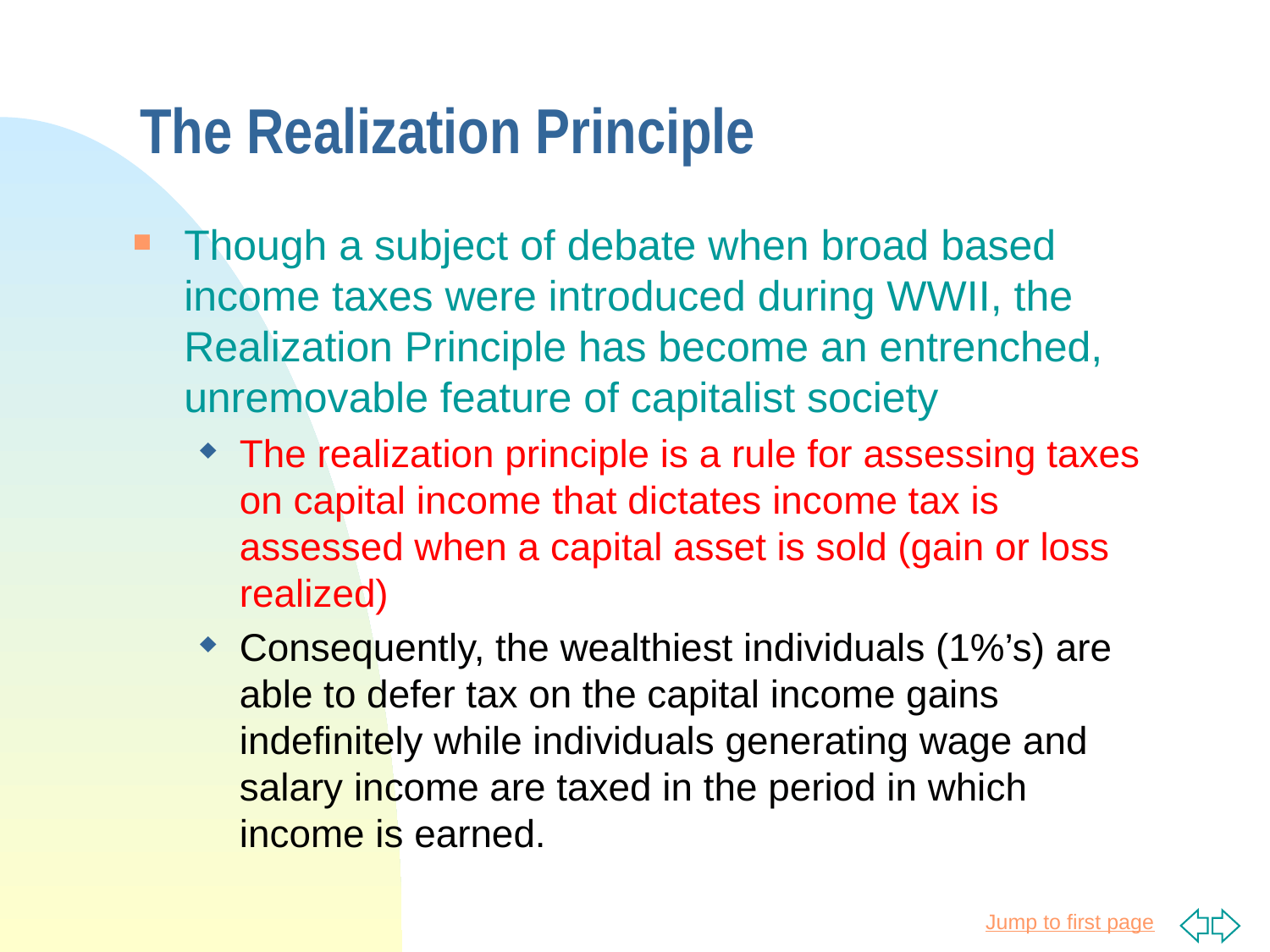

# The Realization Principle
Though a subject of debate when broad based income taxes were introduced during WWII, the Realization Principle has become an entrenched, unremovable feature of capitalist society
The realization principle is a rule for assessing taxes on capital income that dictates income tax is assessed when a capital asset is sold (gain or loss realized)
Consequently, the wealthiest individuals (1%’s) are able to defer tax on the capital income gains indefinitely while individuals generating wage and salary income are taxed in the period in which income is earned.